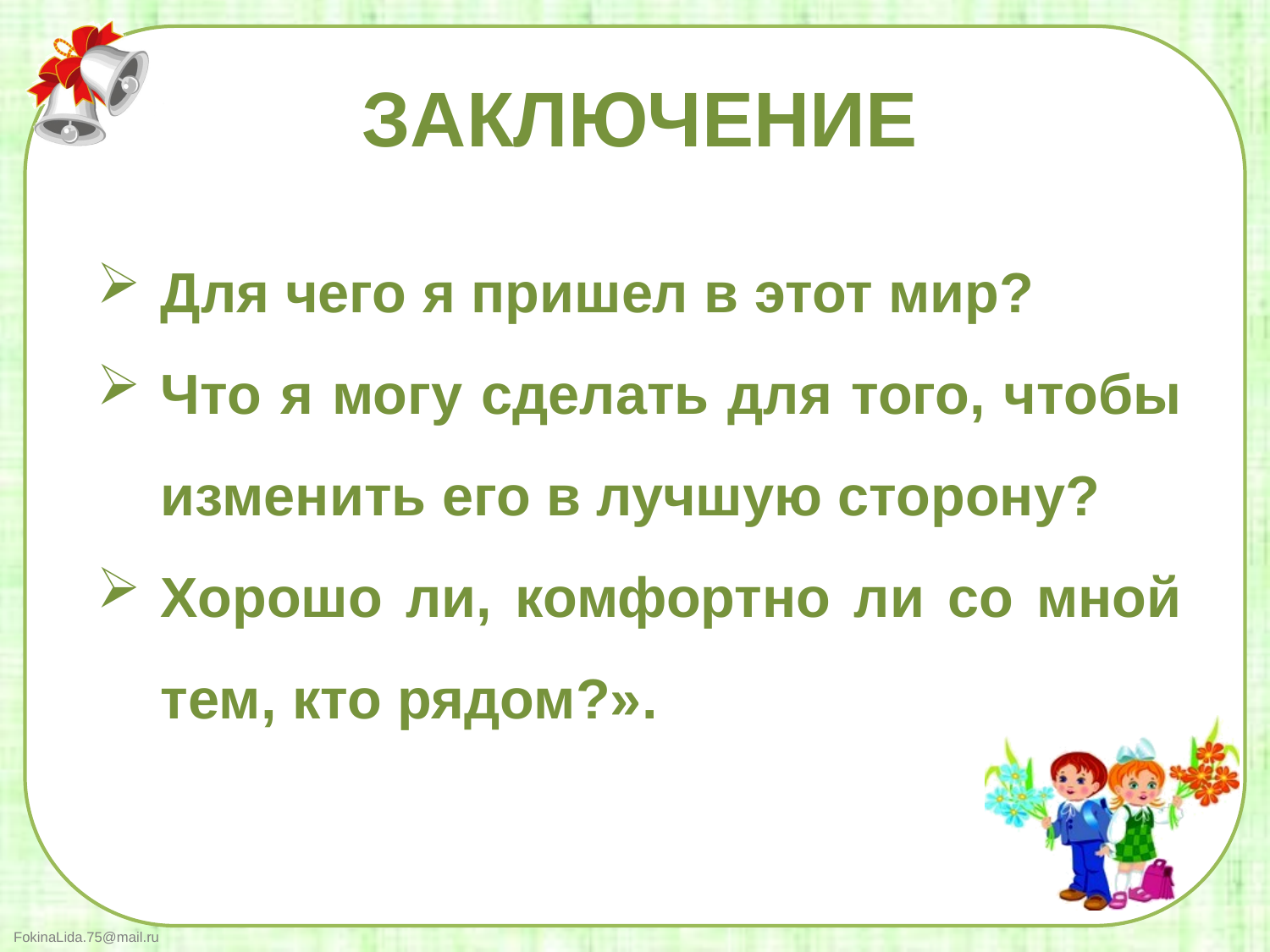

ЗАКЛЮЧЕНИЕ
Для чего я пришел в этот мир?
Что я могу сделать для того, чтобы изменить его в лучшую сторону?
Хорошо ли, комфортно ли со мной тем, кто рядом?».